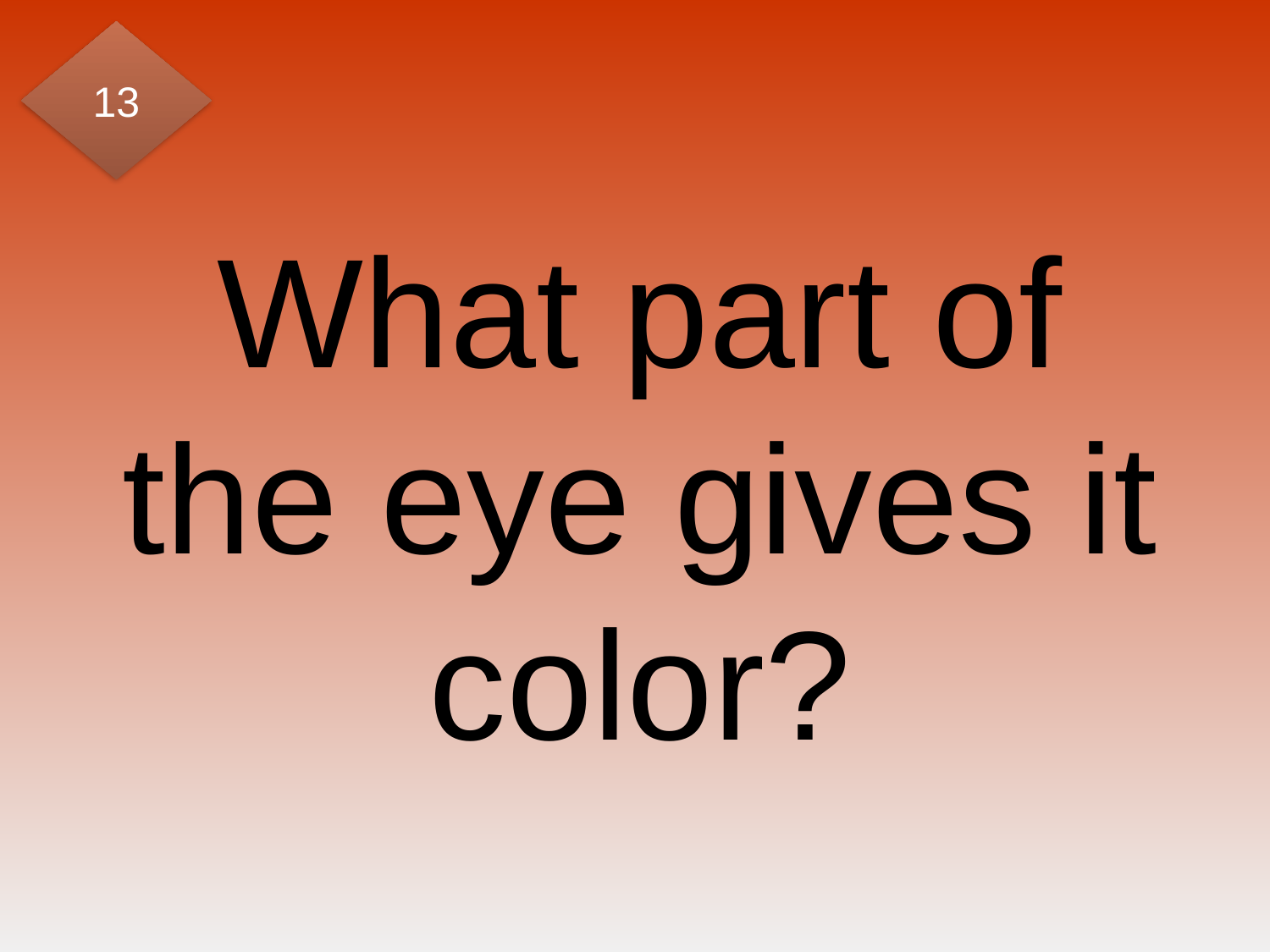

13
# What part of the eye gives it color?